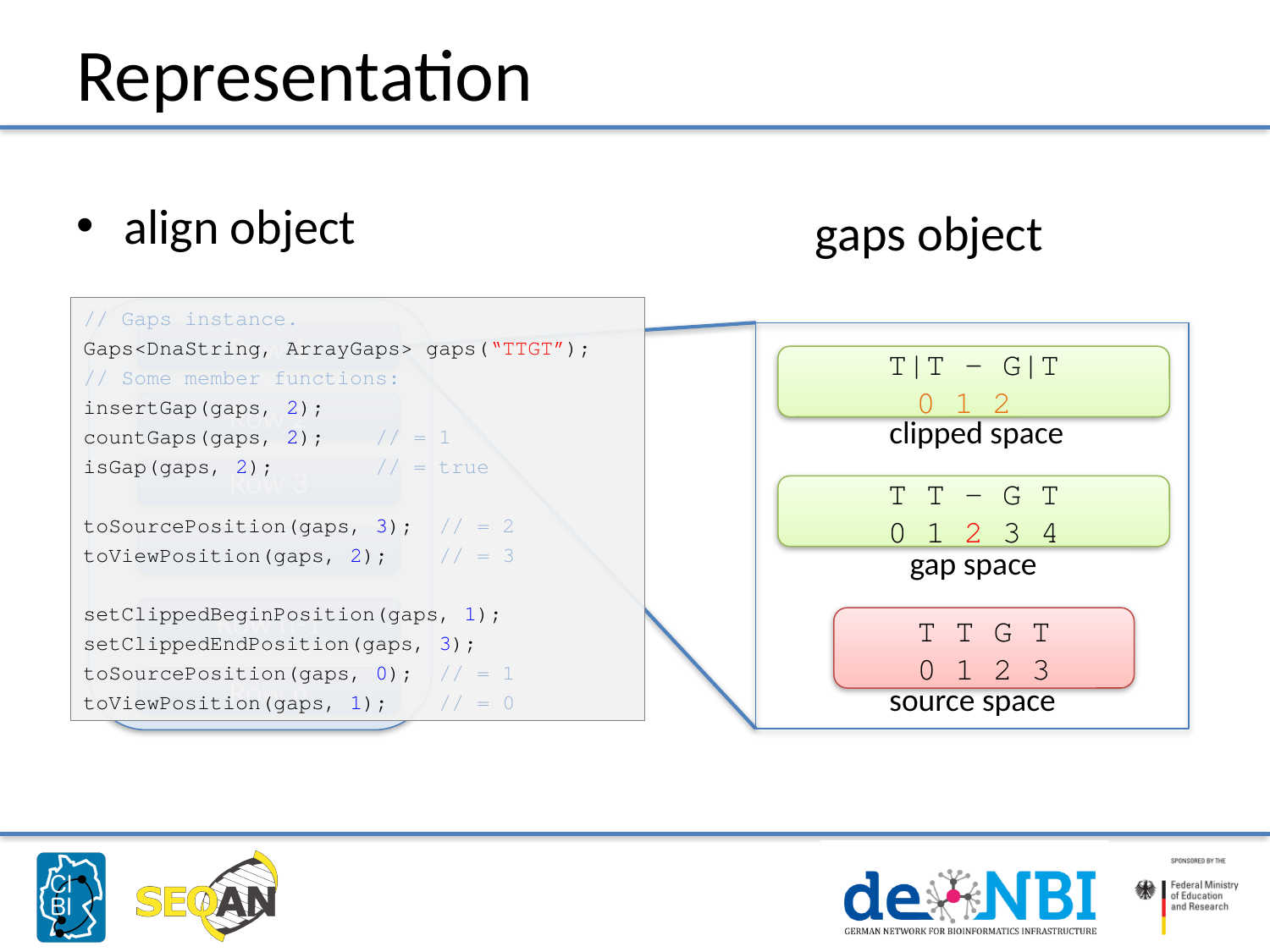

# Representation
align object

gaps object
// Gaps instance.
Gaps<DnaString, ArrayGaps> gaps(“TTGT”);
// Some member functions:
insertGap(gaps, 2);
countGaps(gaps, 2);    // = 1
isGap(gaps, 2);	   // = true

toSourcePosition(gaps, 3);  // = 2
toViewPosition(gaps, 2);    // = 3

setClippedBeginPosition(gaps, 1);
setClippedEndPosition(gaps, 3);
toSourcePosition(gaps, 0);  // = 1
toViewPosition(gaps, 1);    // = 0

Row 1
T|T – G|T
0 1 2
Row 2
clipped space
Row 3
T T – G T
0 1 2 3 4
...
gap space
Row n-1
T T G T
0 1 2 3
Row n
source space